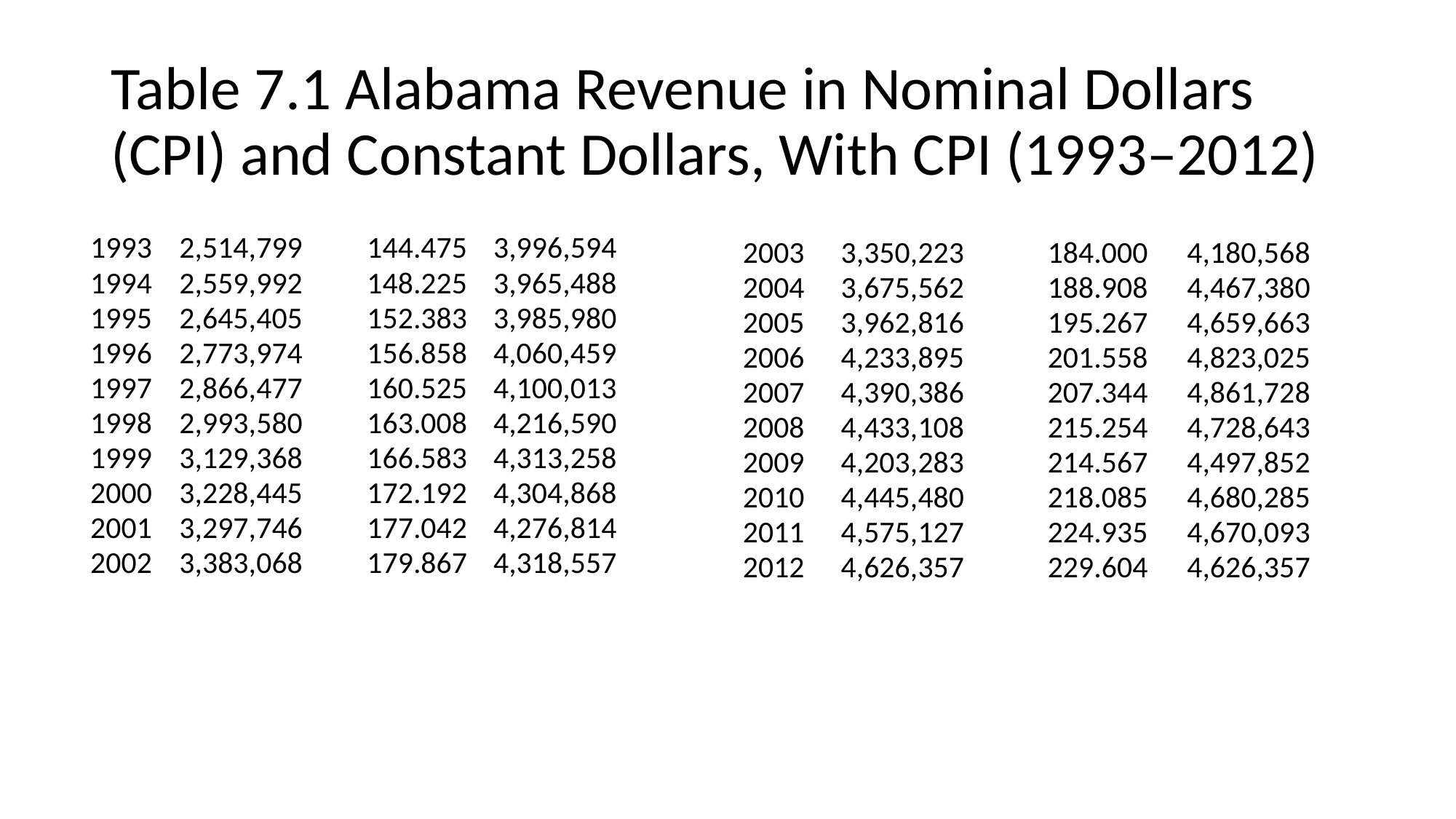

# Table 7.1 Alabama Revenue in Nominal Dollars (CPI) and Constant Dollars, With CPI (1993–2012)
| 1993 | 2,514,799 | 144.475 | 3,996,594 |
| --- | --- | --- | --- |
| 1994 | 2,559,992 | 148.225 | 3,965,488 |
| 1995 | 2,645,405 | 152.383 | 3,985,980 |
| 1996 | 2,773,974 | 156.858 | 4,060,459 |
| 1997 | 2,866,477 | 160.525 | 4,100,013 |
| 1998 | 2,993,580 | 163.008 | 4,216,590 |
| 1999 | 3,129,368 | 166.583 | 4,313,258 |
| 2000 | 3,228,445 | 172.192 | 4,304,868 |
| 2001 | 3,297,746 | 177.042 | 4,276,814 |
| 2002 | 3,383,068 | 179.867 | 4,318,557 |
| 2003 | 3,350,223 | 184.000 | 4,180,568 |
| --- | --- | --- | --- |
| 2004 | 3,675,562 | 188.908 | 4,467,380 |
| 2005 | 3,962,816 | 195.267 | 4,659,663 |
| 2006 | 4,233,895 | 201.558 | 4,823,025 |
| 2007 | 4,390,386 | 207.344 | 4,861,728 |
| 2008 | 4,433,108 | 215.254 | 4,728,643 |
| 2009 | 4,203,283 | 214.567 | 4,497,852 |
| 2010 | 4,445,480 | 218.085 | 4,680,285 |
| 2011 | 4,575,127 | 224.935 | 4,670,093 |
| 2012 | 4,626,357 | 229.604 | 4,626,357 |